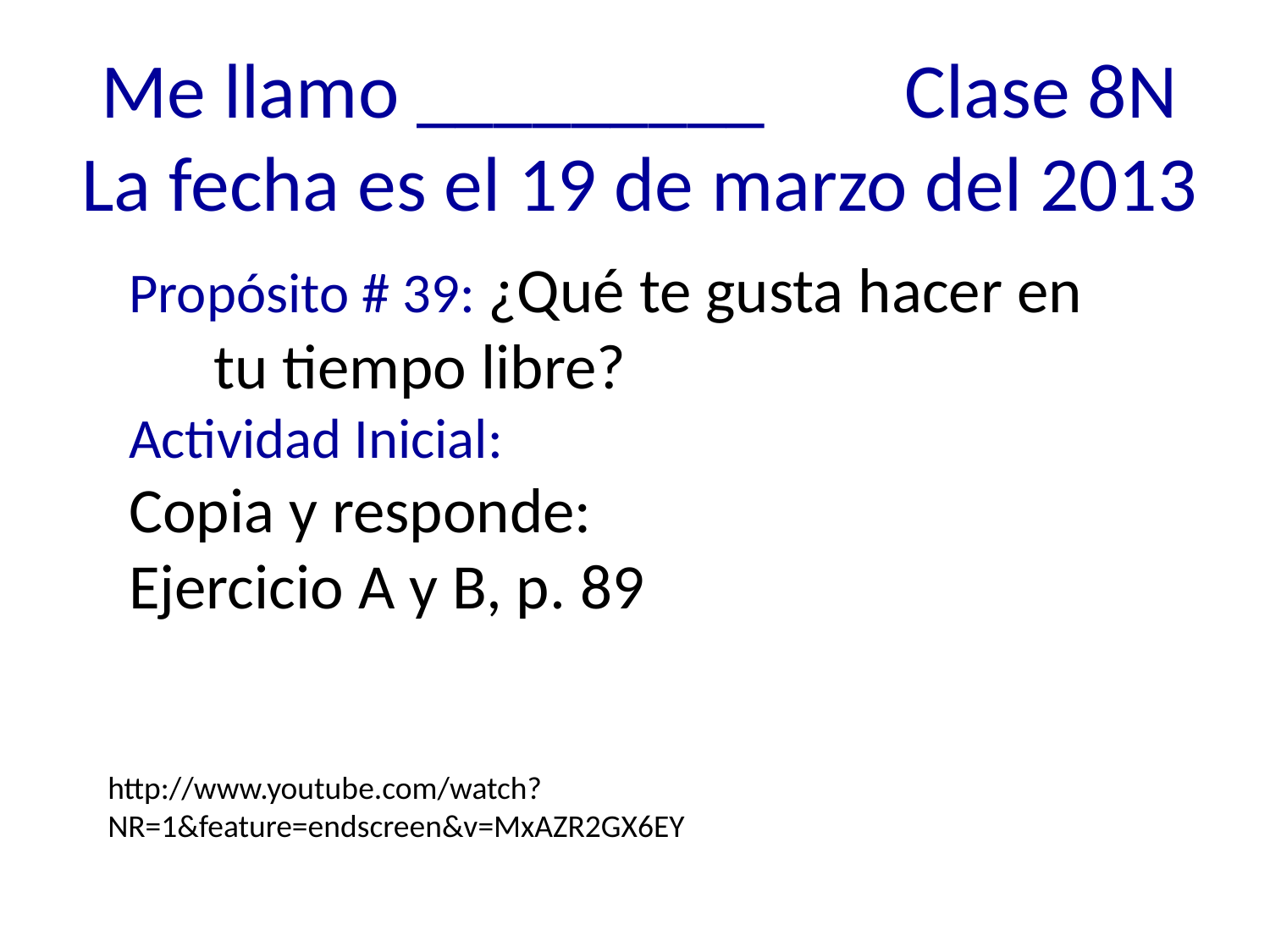

# Me llamo _________        Clase 8N La fecha es el 19 de marzo del 2013
Propósito # 39: ¿Qué te gusta hacer en tu tiempo libre?
Actividad Inicial:
Copia y responde:
Ejercicio A y B, p. 89
http://www.youtube.com/watch?NR=1&feature=endscreen&v=MxAZR2GX6EY